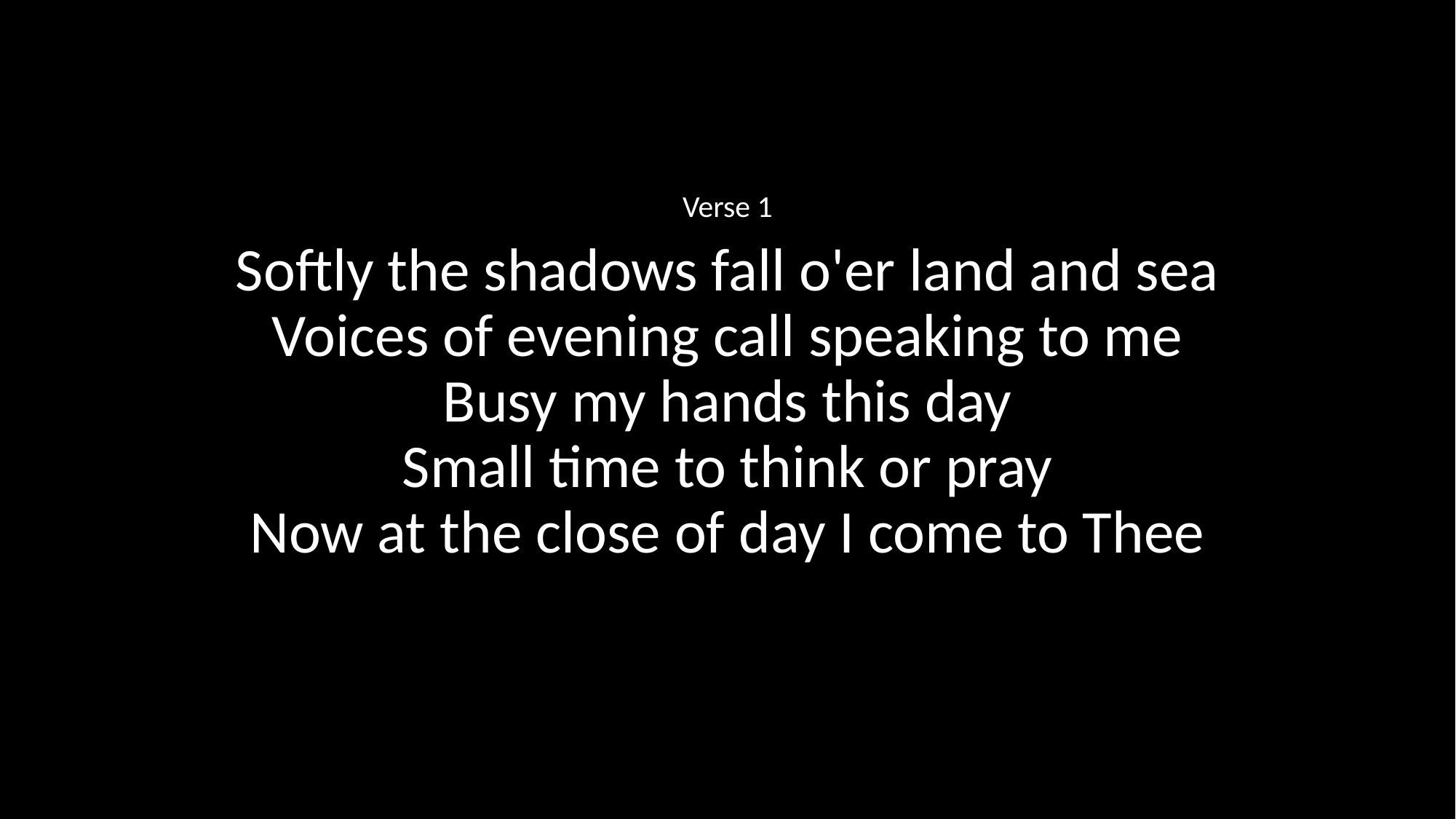

Verse 1
Softly the shadows fall o'er land and sea
Voices of evening call speaking to me
Busy my hands this day
Small time to think or pray
Now at the close of day I come to Thee